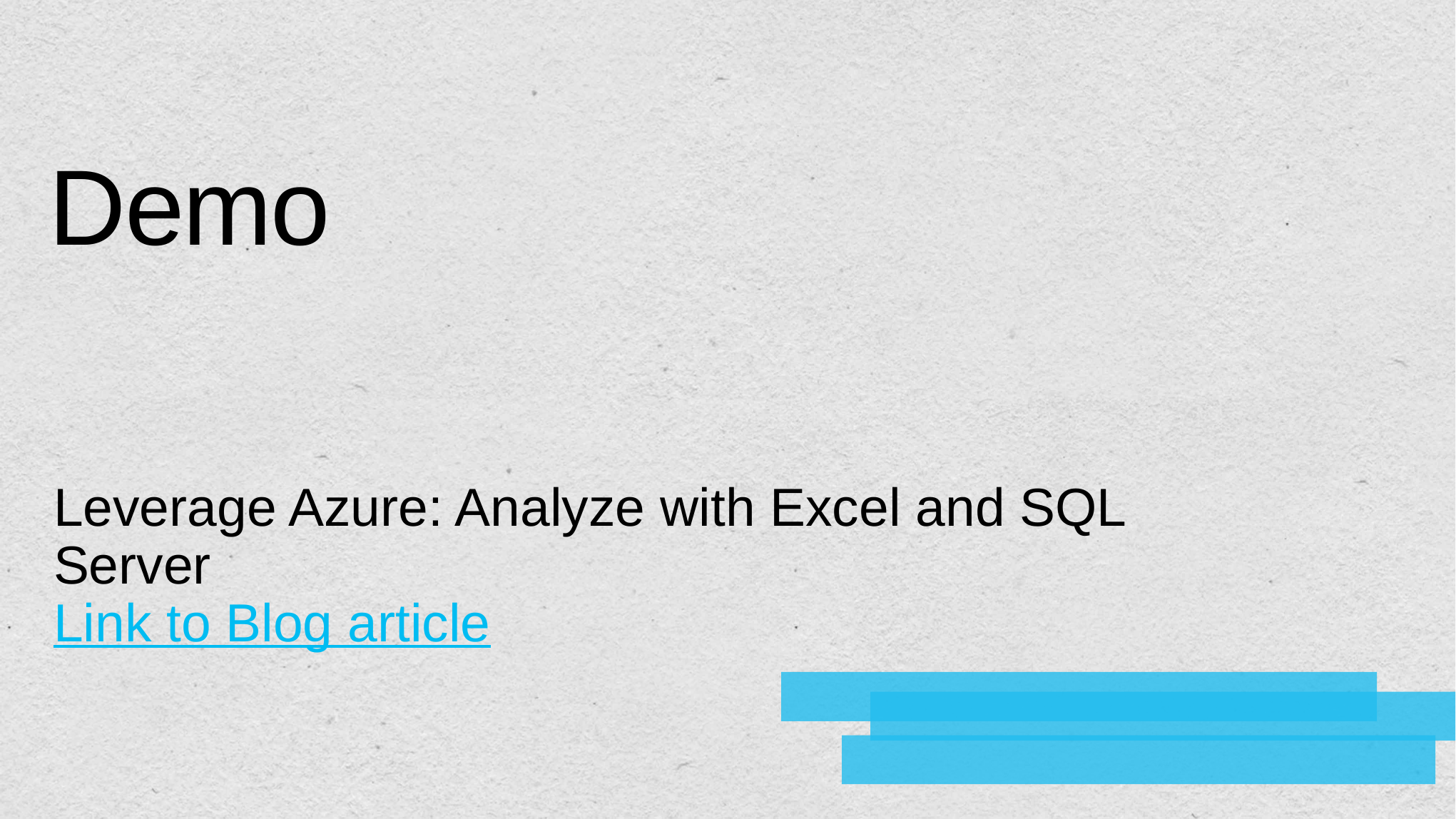

# Demo
Leverage Azure: Analyze with Excel and SQL Server
Link to Blog article